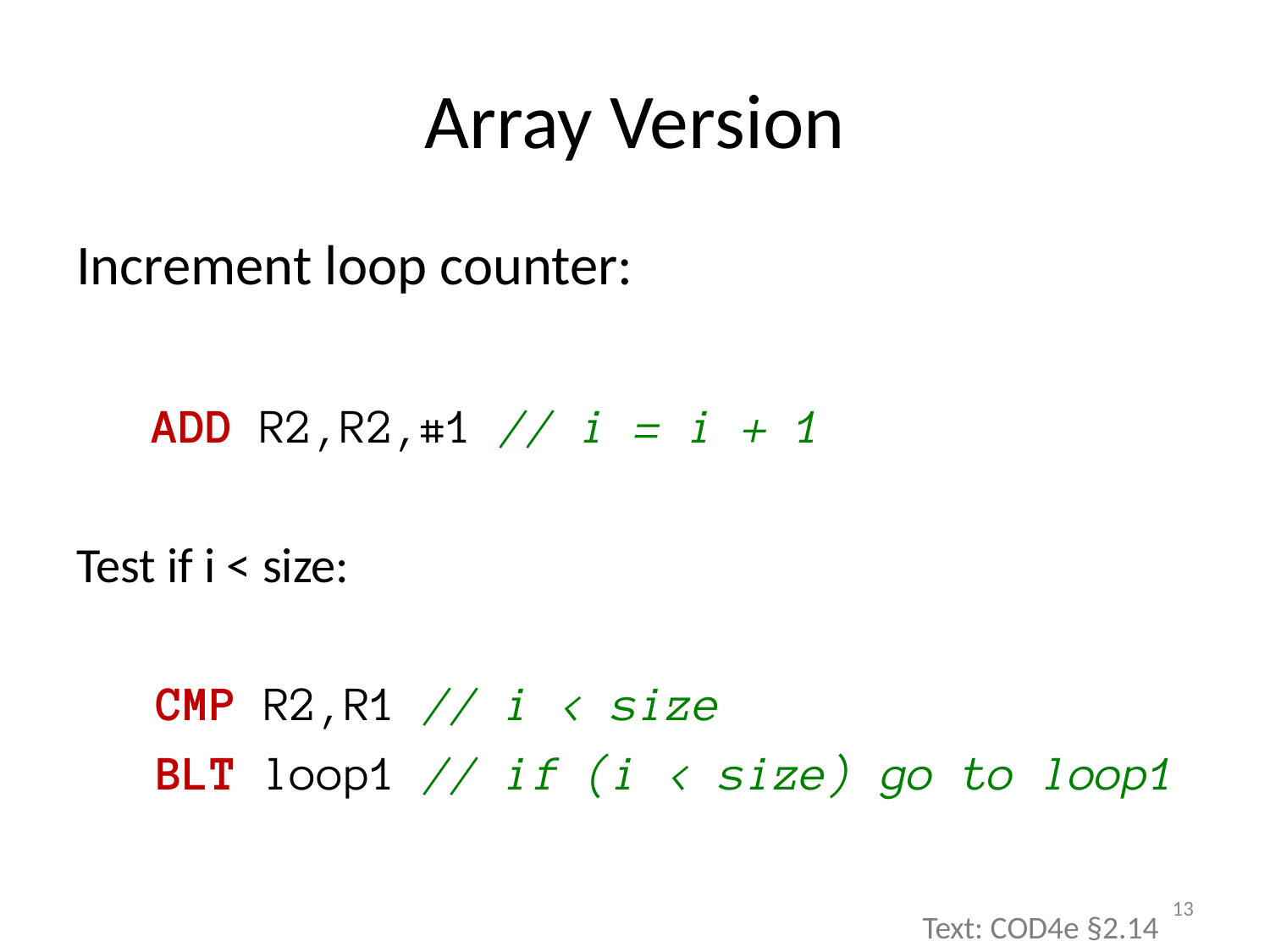

# Array Version
Increment loop counter:

      ADD R2,R2,#1 // i = i + 1

Test if i < size:

   CMP R2,R1 // i < size
   BLT loop1 // if (i < size) go to loop1
13
Text: COD4e §2.14